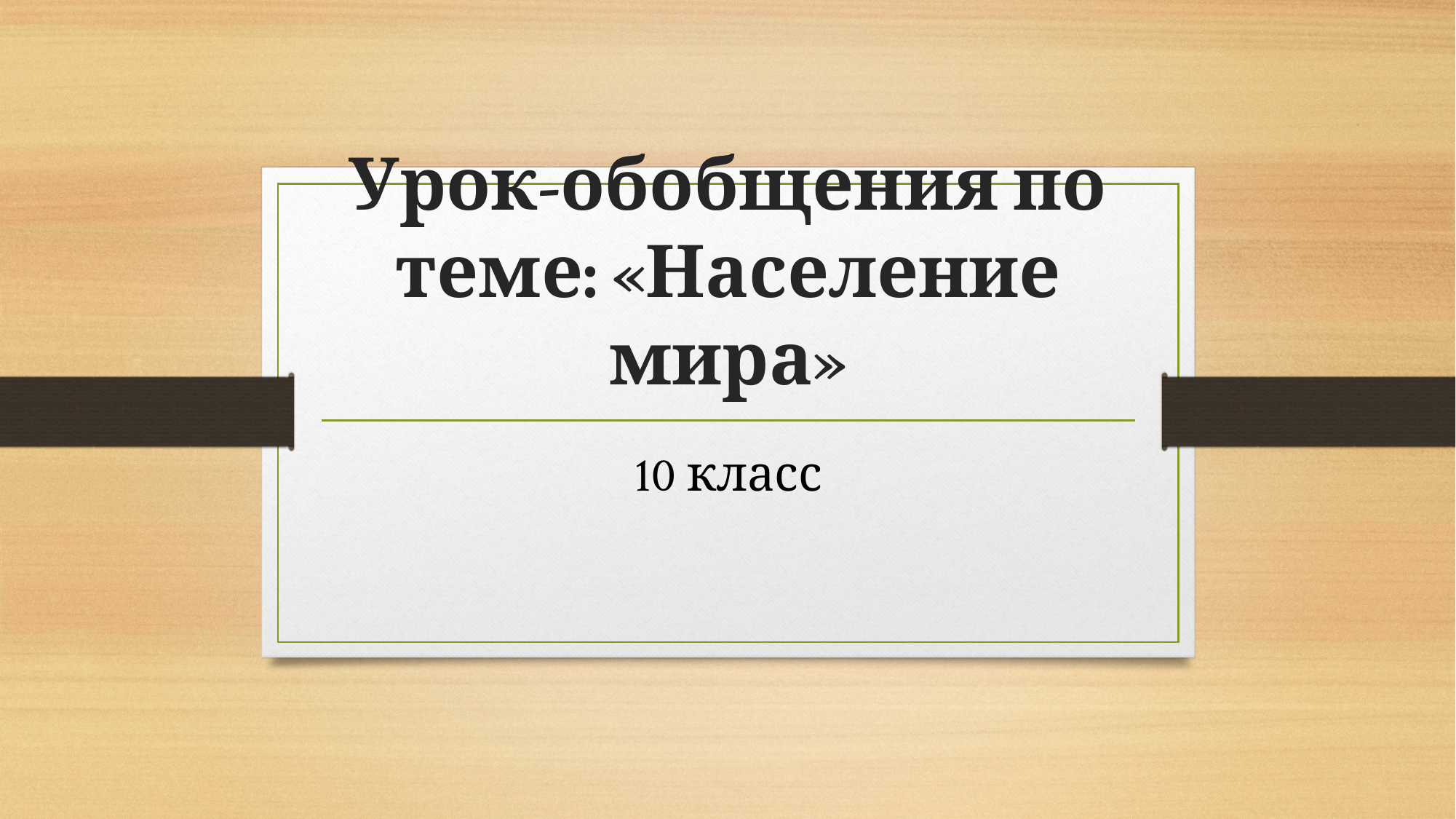

# Урок-обобщения по теме: «Население мира»
10 класс